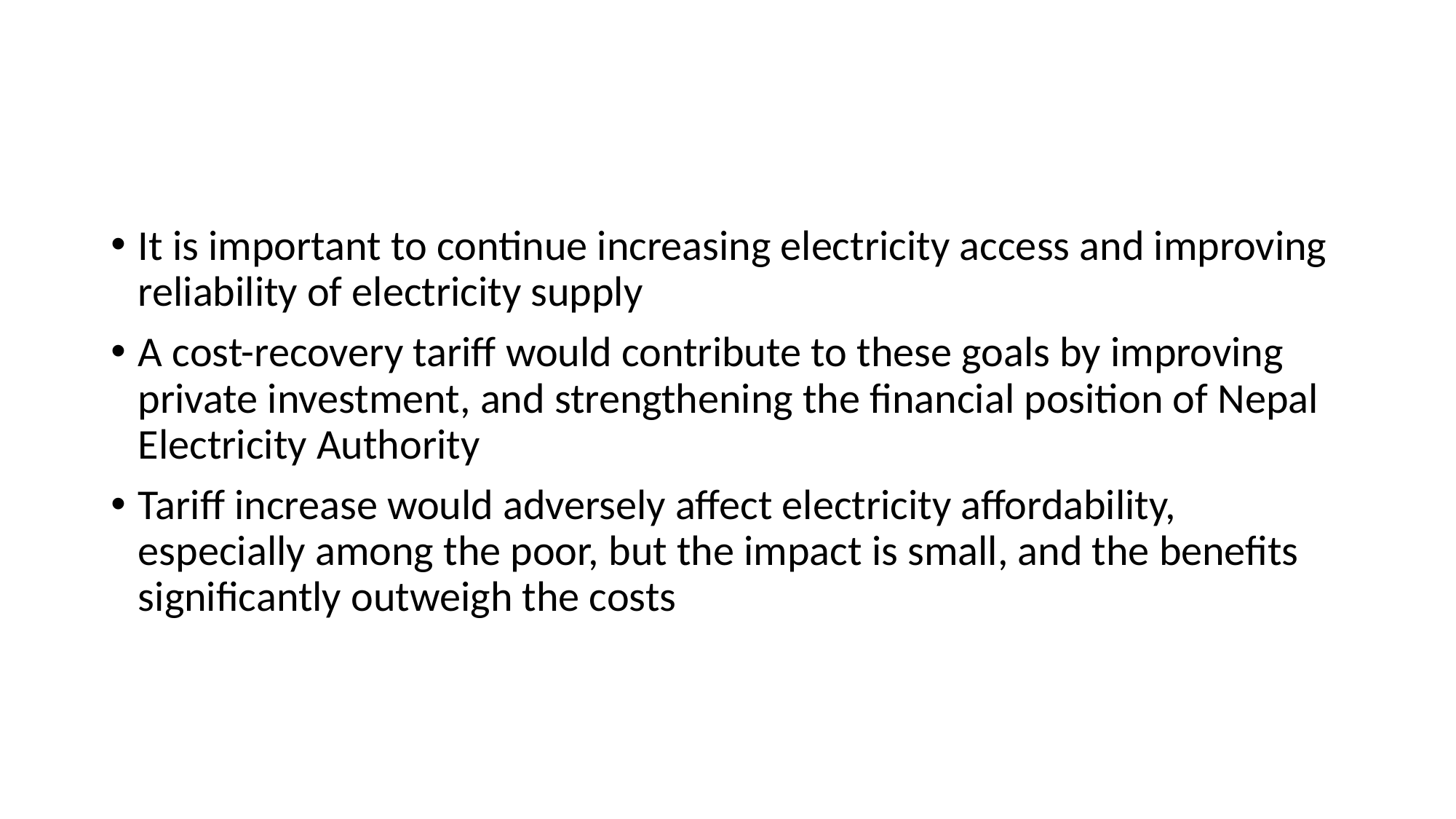

#
It is important to continue increasing electricity access and improving reliability of electricity supply
A cost-recovery tariff would contribute to these goals by improving private investment, and strengthening the financial position of Nepal Electricity Authority
Tariff increase would adversely affect electricity affordability,  especially among the poor, but the impact is small, and the benefits significantly outweigh the costs